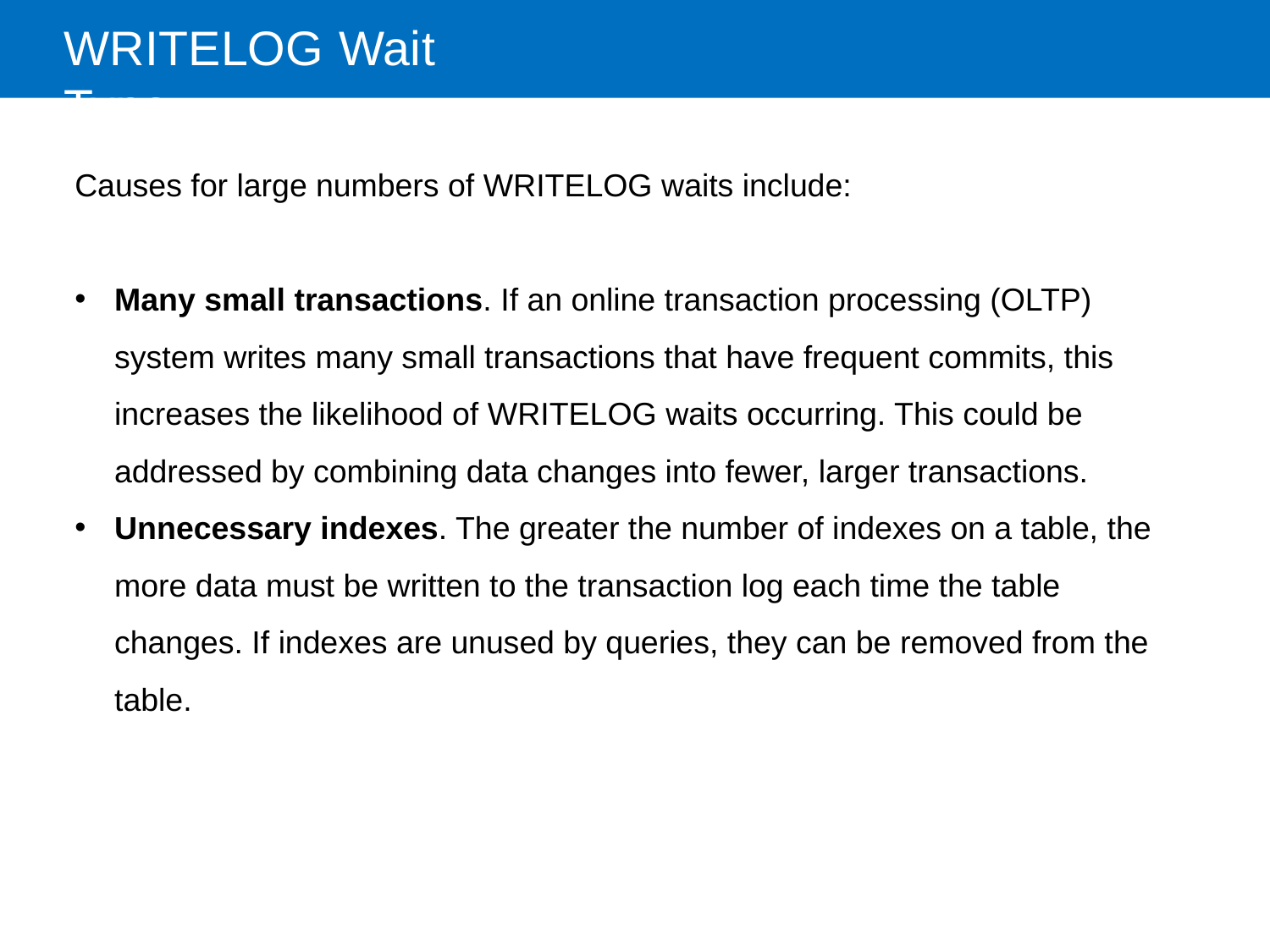

# WRITELOG Wait Type
Causes for large numbers of WRITELOG waits include:

Many small transactions. If an online transaction processing (OLTP) system writes many small transactions that have frequent commits, this increases the likelihood of WRITELOG waits occurring. This could be addressed by combining data changes into fewer, larger transactions.
Unnecessary indexes. The greater the number of indexes on a table, the more data must be written to the transaction log each time the table changes. If indexes are unused by queries, they can be removed from the table.